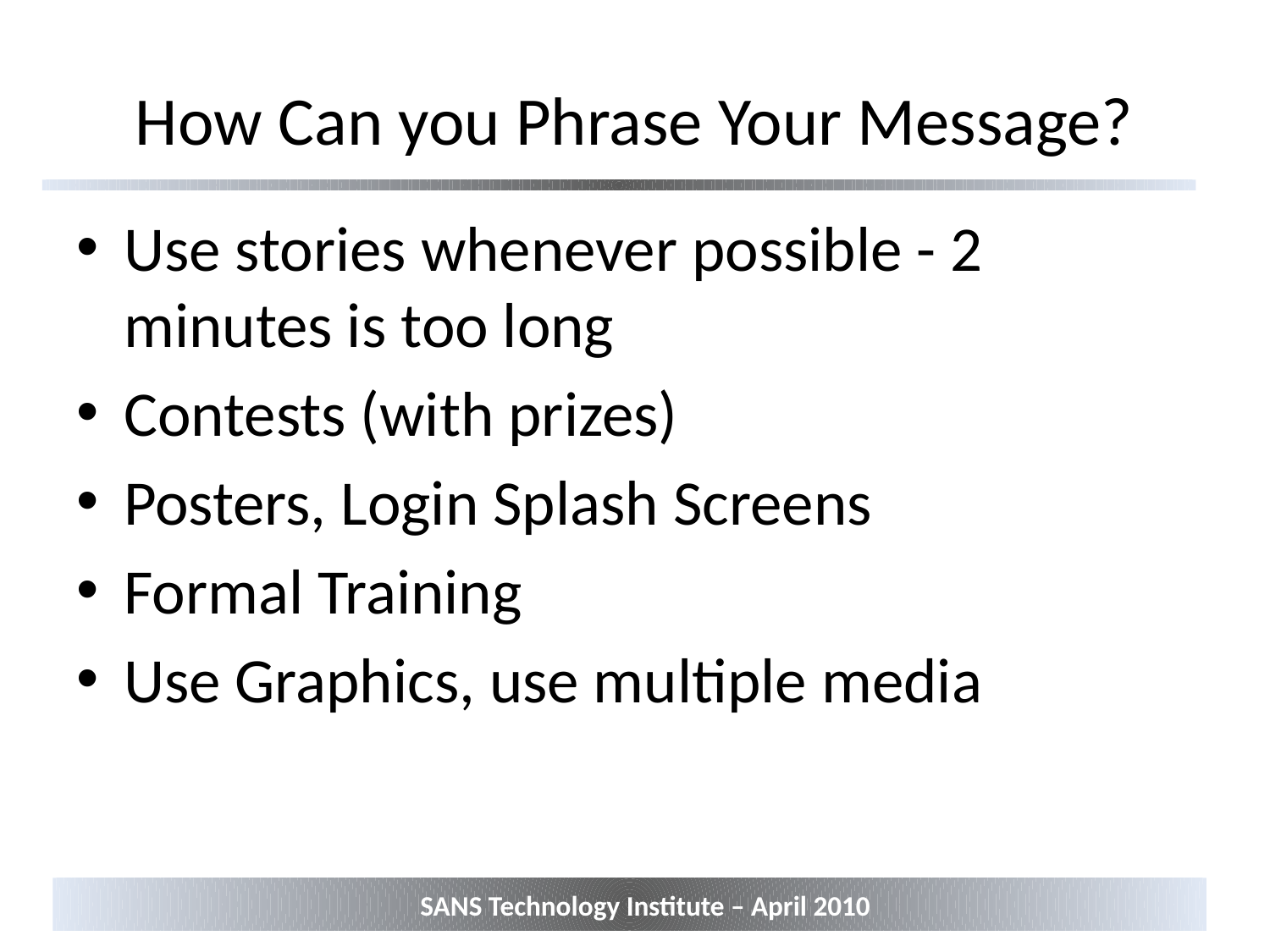

# How Can you Phrase Your Message?

Use stories whenever possible - 2 minutes is too long
Contests (with prizes)
Posters, Login Splash Screens
Formal Training
Use Graphics, use multiple media

SANS Technology Institute – April 2010